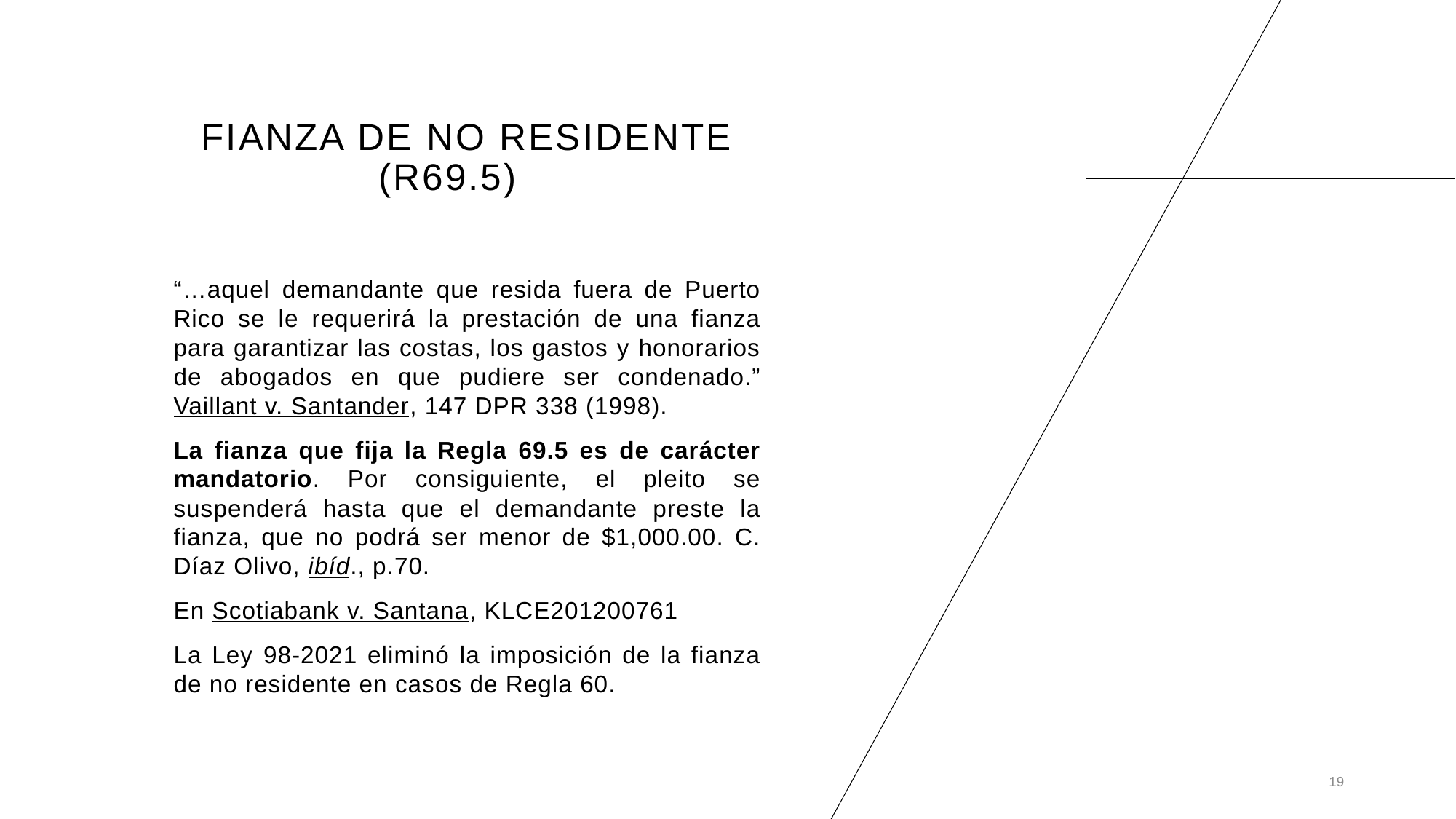

# Fianza de no residente (R69.5)
“…aquel demandante que resida fuera de Puerto Rico se le requerirá la prestación de una fianza para garantizar las costas, los gastos y honorarios de abogados en que pudiere ser condenado.” Vaillant v. Santander, 147 DPR 338 (1998).
La fianza que fija la Regla 69.5 es de carácter mandatorio. Por consiguiente, el pleito se suspenderá hasta que el demandante preste la fianza, que no podrá ser menor de $1,000.00. C. Díaz Olivo, ibíd., p.70.
En Scotiabank v. Santana, KLCE201200761
La Ley 98-2021 eliminó la imposición de la fianza de no residente en casos de Regla 60.

19